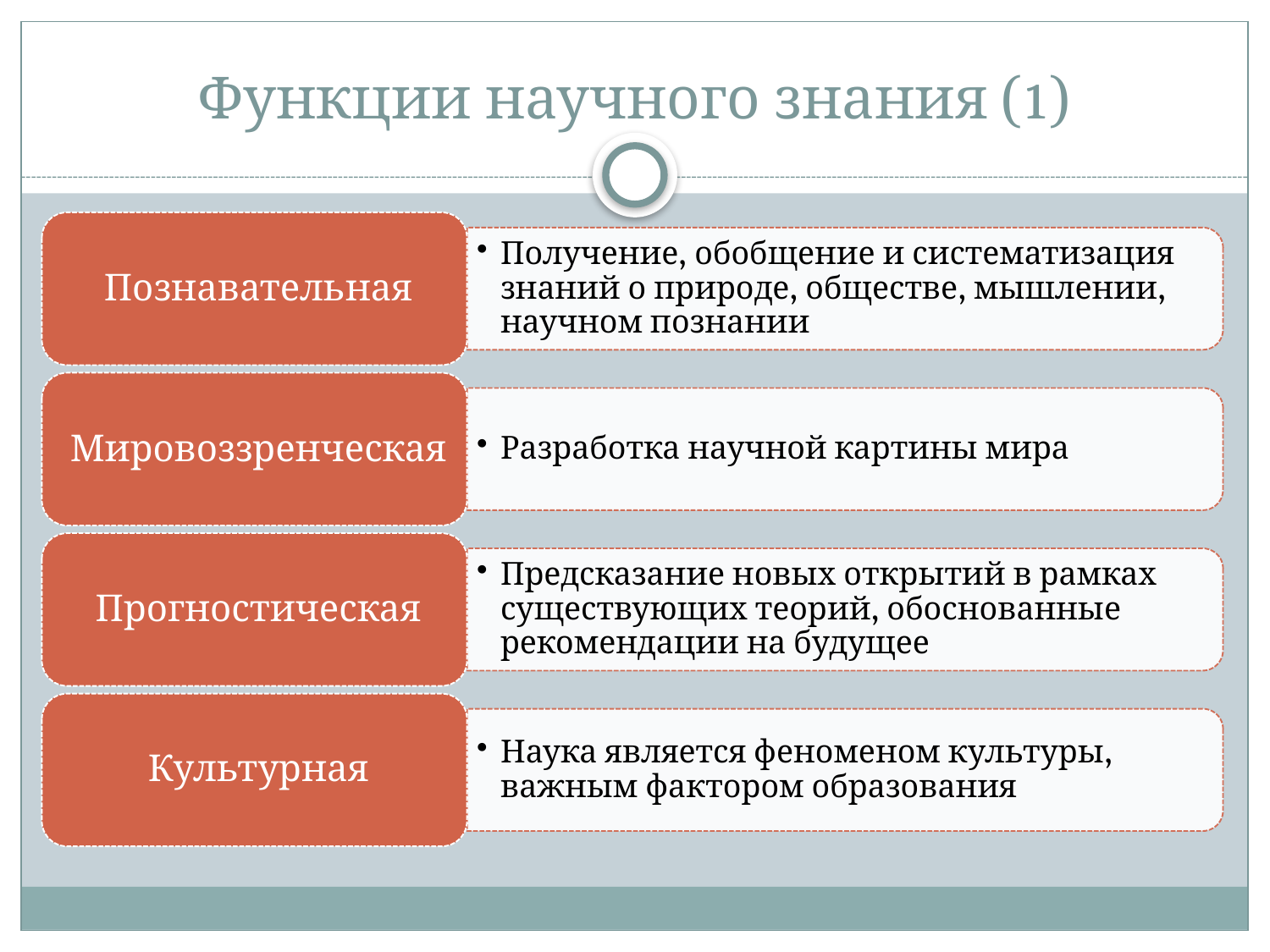

# Функции научного знания (1)
Получение, обобщение и систематизация знаний о природе, обществе, мышлении, научном познании
Познавательная
Разработка научной картины мира
Мировоззренческая
Предсказание новых открытий в рамках существующих теорий, обоснованные рекомендации на будущее
Прогностическая
Наука является феноменом культуры, важным фактором образования
Культурная